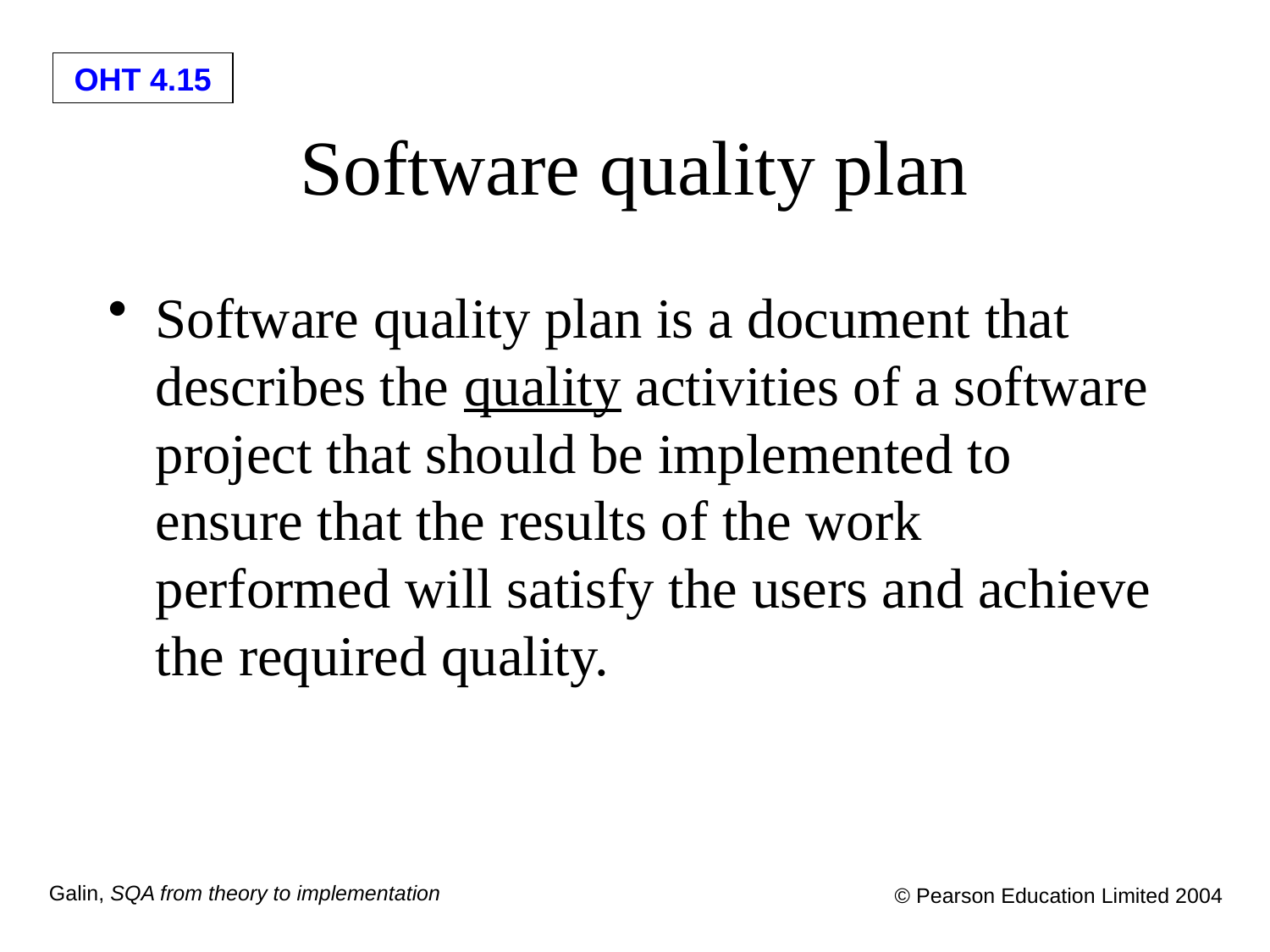

# Software quality plan
Software quality plan is a document that describes the quality activities of a software project that should be implemented to ensure that the results of the work performed will satisfy the users and achieve the required quality.